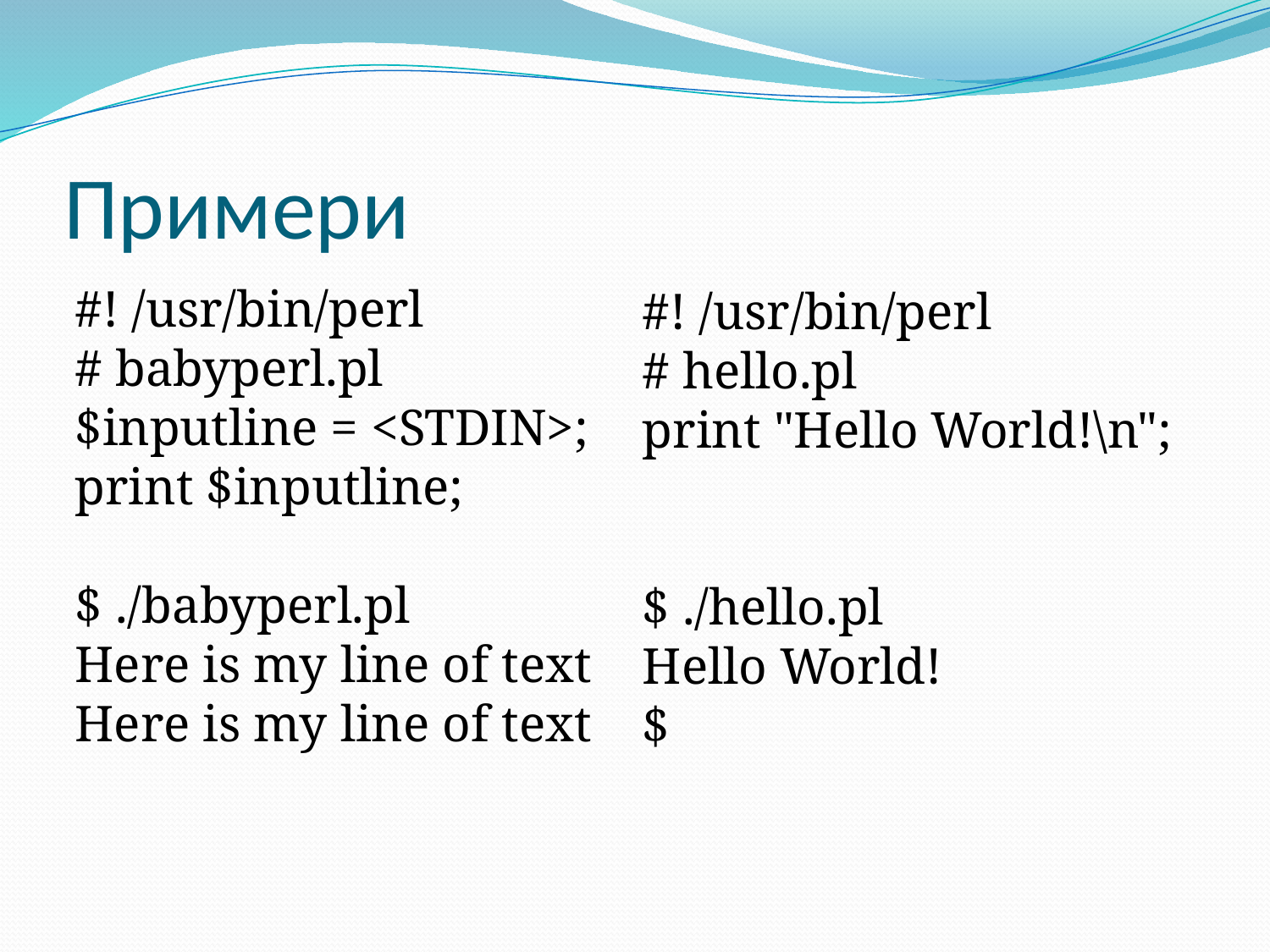

# Примери
#! /usr/bin/perl
# babyperl.pl
$inputline = <STDIN>;
print $inputline;

$ ./babyperl.pl
Here is my line of text
Here is my line of text
#! /usr/bin/perl
# hello.pl
print "Hello World!\n";

$ ./hello.pl
Hello World!
$